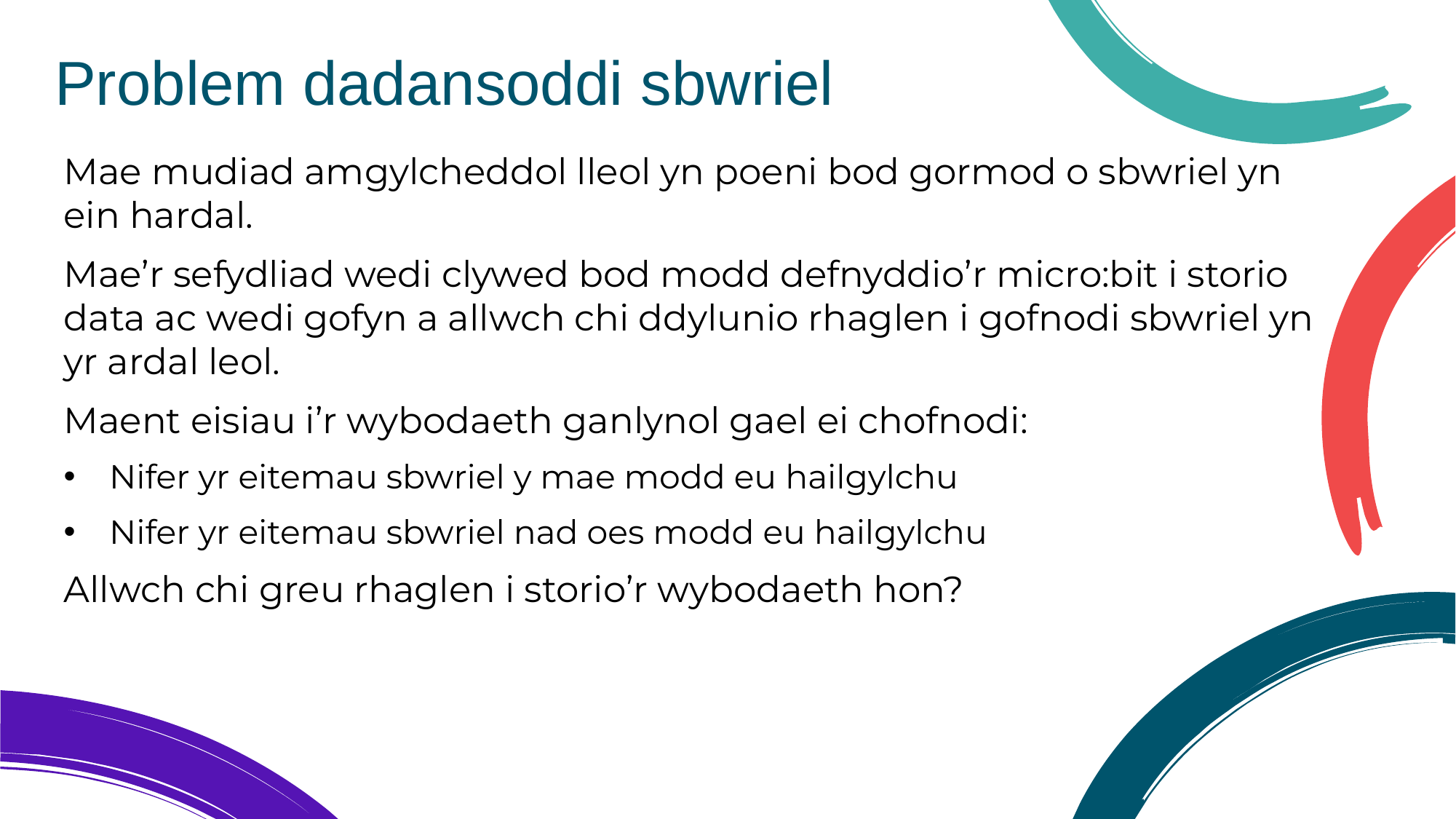

# Problem dadansoddi sbwriel
Mae mudiad amgylcheddol lleol yn poeni bod gormod o sbwriel yn ein hardal.
Mae’r sefydliad wedi clywed bod modd defnyddio’r micro:bit i storio data ac wedi gofyn a allwch chi ddylunio rhaglen i gofnodi sbwriel yn yr ardal leol.
Maent eisiau i’r wybodaeth ganlynol gael ei chofnodi:
Nifer yr eitemau sbwriel y mae modd eu hailgylchu
Nifer yr eitemau sbwriel nad oes modd eu hailgylchu
Allwch chi greu rhaglen i storio’r wybodaeth hon?